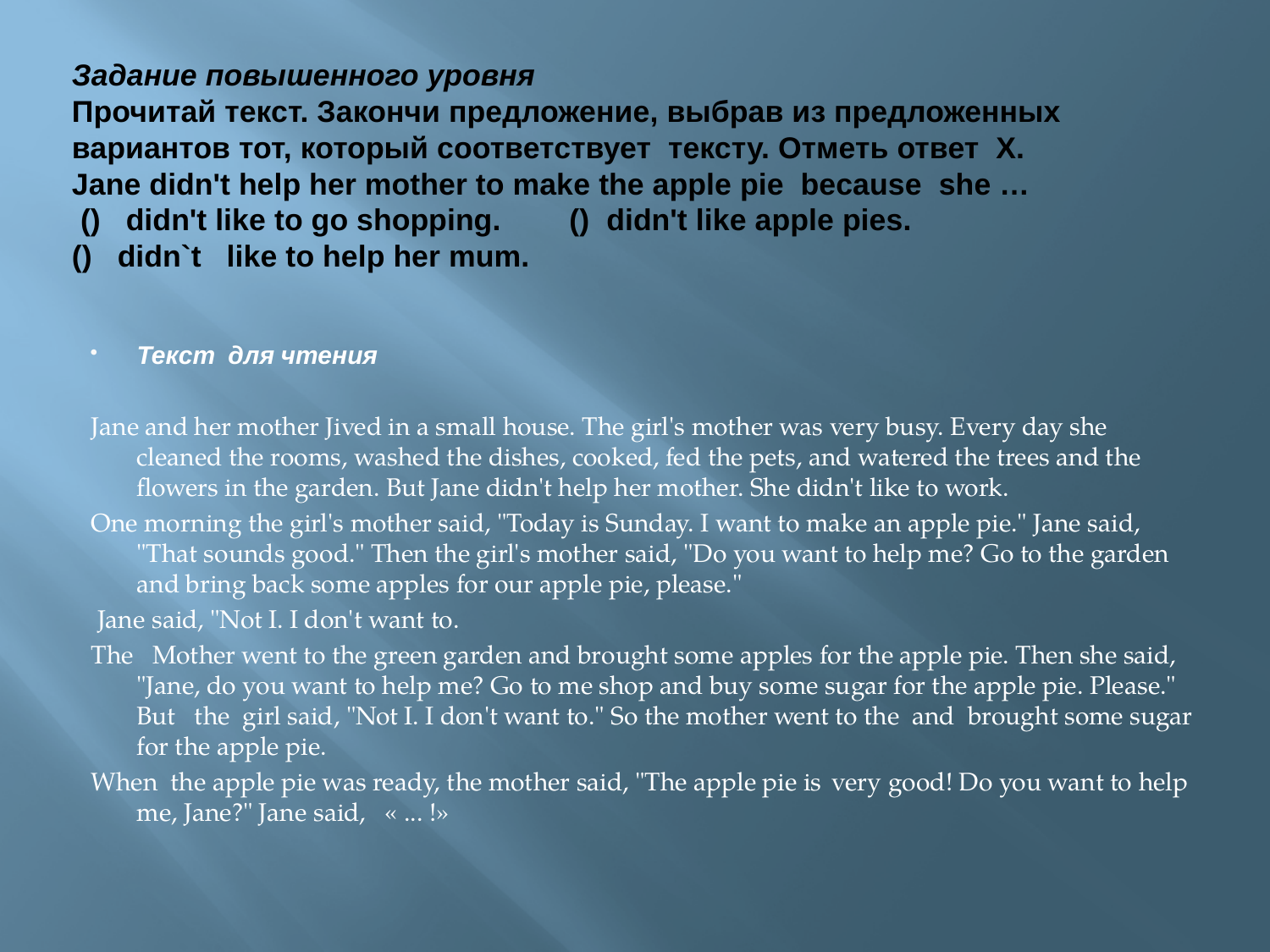

# Задание повышенного уровня Прочитай текст. Закончи предложение, выбрав из предложенных вариантов тот, который соответствует  тексту. Отметь ответ  Х.                 Jane didn't help her mother to make the apple pie  because  she …                    ()   didn't like to go shopping.        ()  didn't like apple pies. ()   didn`t   like to help her mum.

Текст  для чтения

Jane and her mother Jived in a small house. The girl's mother was very busy. Every day she cleaned the rooms, washed the dishes, cooked, fed the pets, and watered the trees and the flowers in the gar­den. But Jane didn't help her mother. She didn't like to work.
One morning the girl's mother said, "Today is Sunday. I want to make an apple pie." Jane said, "That sounds good." Then the girl's mother said, "Do you want to help me? Go to the garden and bring back some apples for our apple pie, please."
 Jane said, "Not I. I don't want to.
The   Mother went to the green garden and brought some apples for the apple pie. Then she said,   "Jane, do you want to help me? Go to me shop and buy some sugar for the apple pie. Please." But   the  girl said, "Not I. I don't want to." So the mother went to the  and  brought some sugar for the apple pie.
When  the apple pie was ready, the mother said, "The apple pie is  very good! Do you want to help me, Jane?" Jane said,   « ... !»